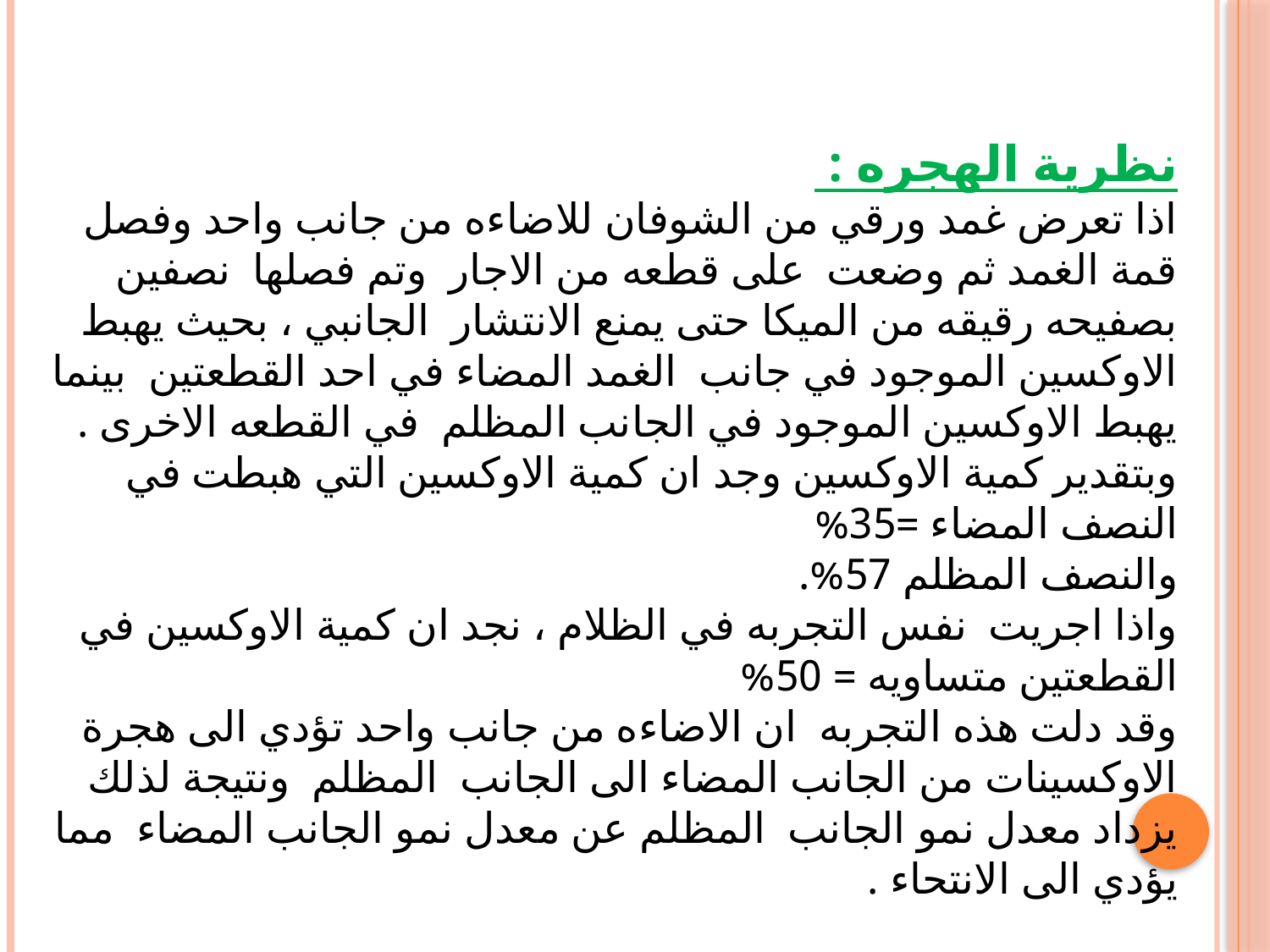

نظرية الهجره :
اذا تعرض غمد ورقي من الشوفان للاضاءه من جانب واحد وفصل قمة الغمد ثم وضعت  على قطعه من الاجار  وتم فصلها  نصفين بصفيحه رقيقه من الميكا حتى يمنع الانتشار  الجانبي ، بحيث يهبط الاوكسين الموجود في جانب  الغمد المضاء في احد القطعتين  بينما يهبط الاوكسين الموجود في الجانب المظلم  في القطعه الاخرى .
وبتقدير كمية الاوكسين وجد ان كمية الاوكسين التي هبطت في النصف المضاء =35%
والنصف المظلم 57%.
واذا اجريت  نفس التجربه في الظلام ، نجد ان كمية الاوكسين في القطعتين متساويه = 50%
وقد دلت هذه التجربه  ان الاضاءه من جانب واحد تؤدي الى هجرة الاوكسينات من الجانب المضاء الى الجانب  المظلم  ونتيجة لذلك يزداد معدل نمو الجانب  المظلم عن معدل نمو الجانب المضاء  مما يؤدي الى الانتحاء .